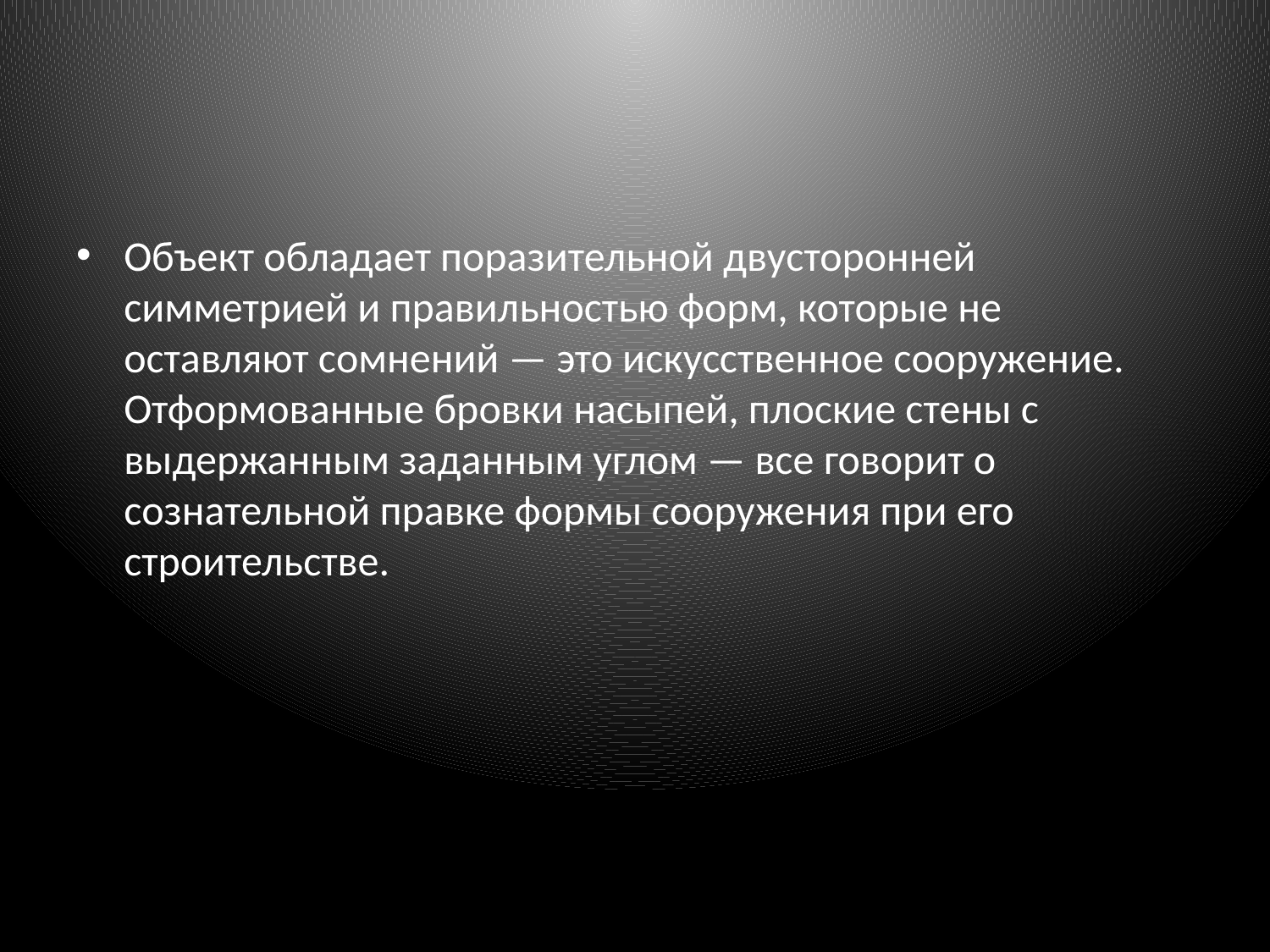

#
Объект обладает поразительной двусторонней симметрией и правильностью форм, которые не оставляют сомнений — это искусственное сооружение. Отформованные бровки насыпей, плоские стены с выдержанным заданным углом — все говорит о сознательной правке формы сооружения при его строительстве.